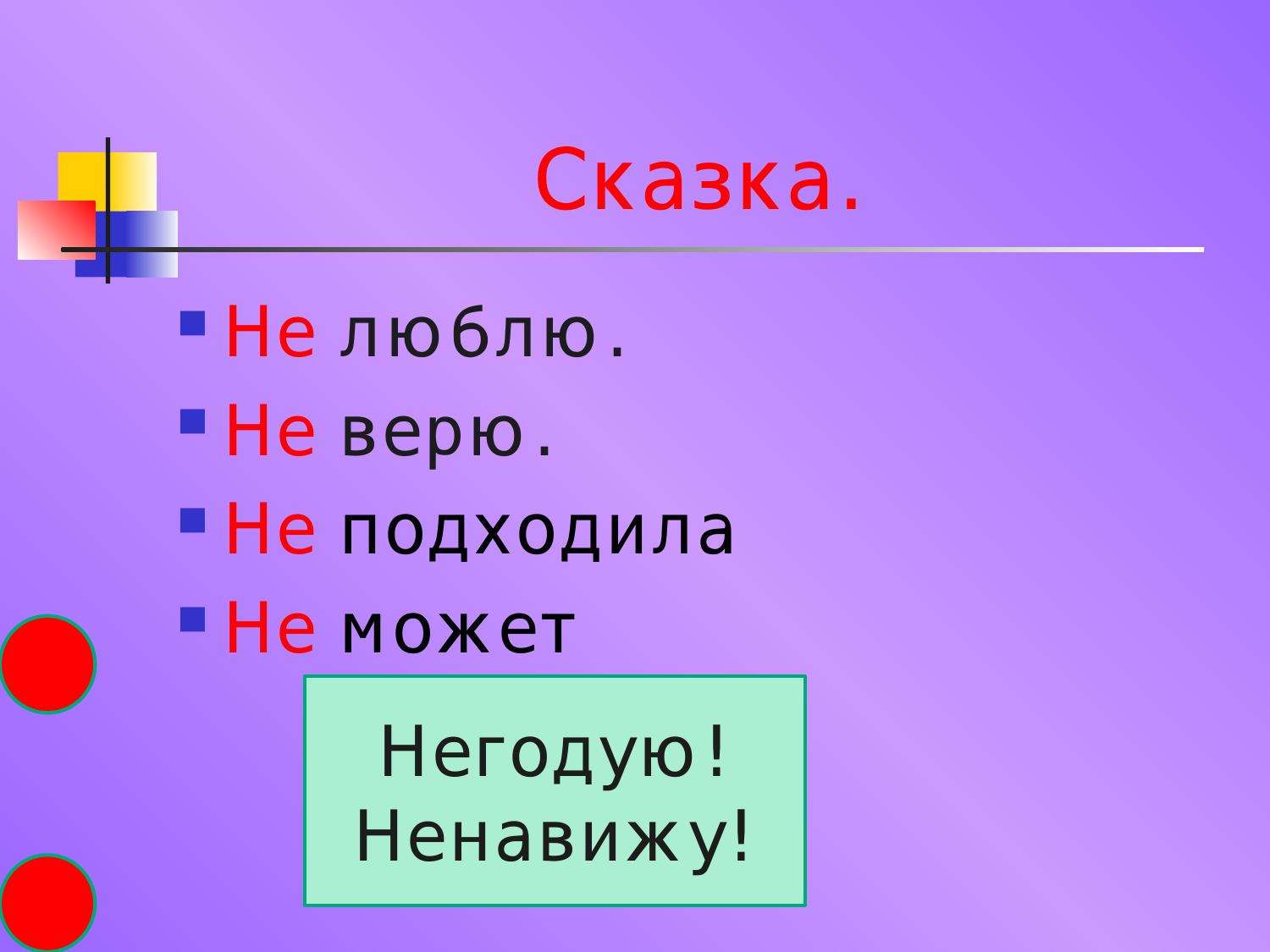

# Сказка.
Не люблю.
Не верю.
Не подходила
Не может

Негодую!
Ненавижу!